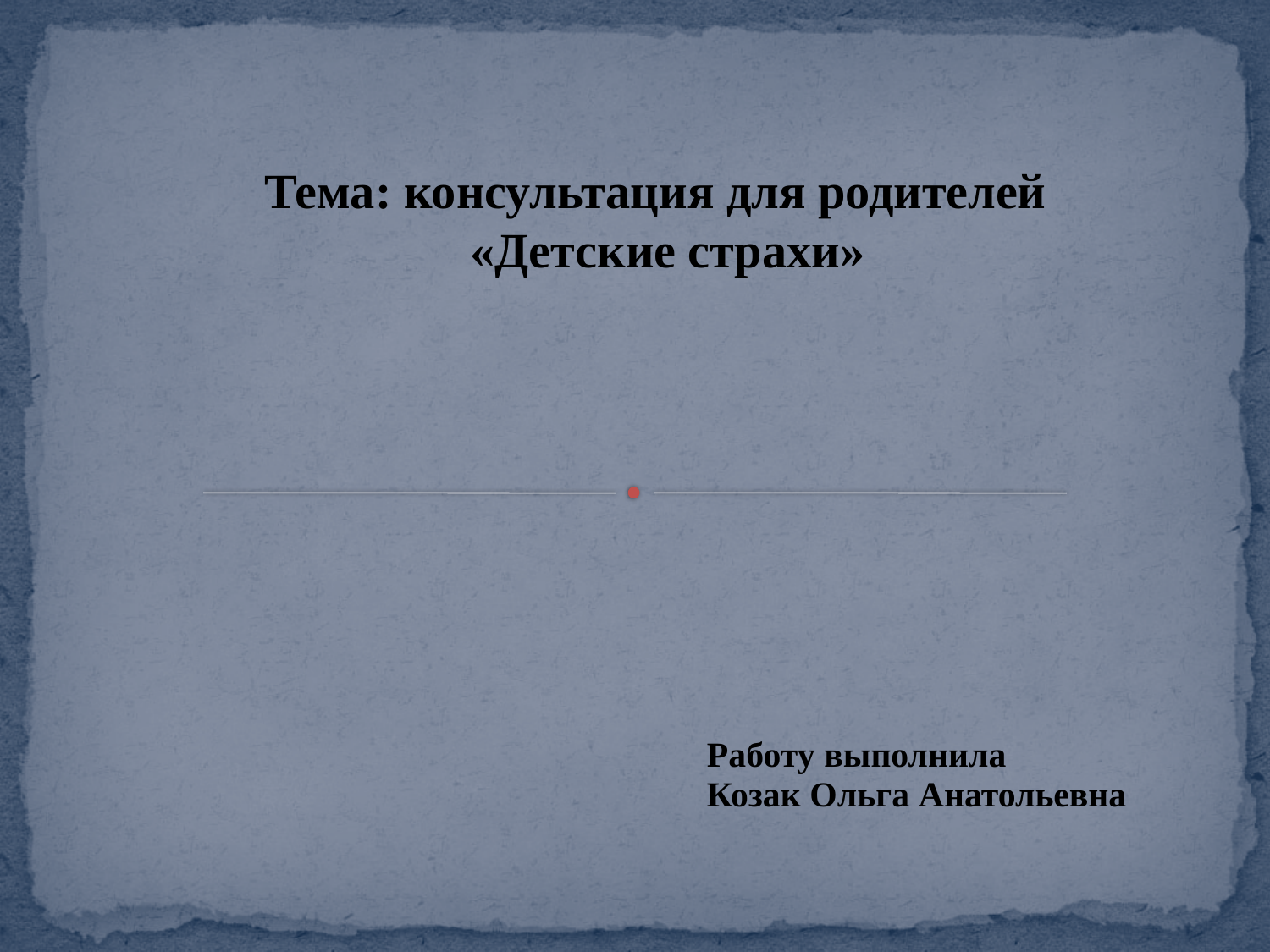

Тема: консультация для родителей
 «Детские страхи»

| Работу выполнила Козак Ольга Анатольевна |
| --- |